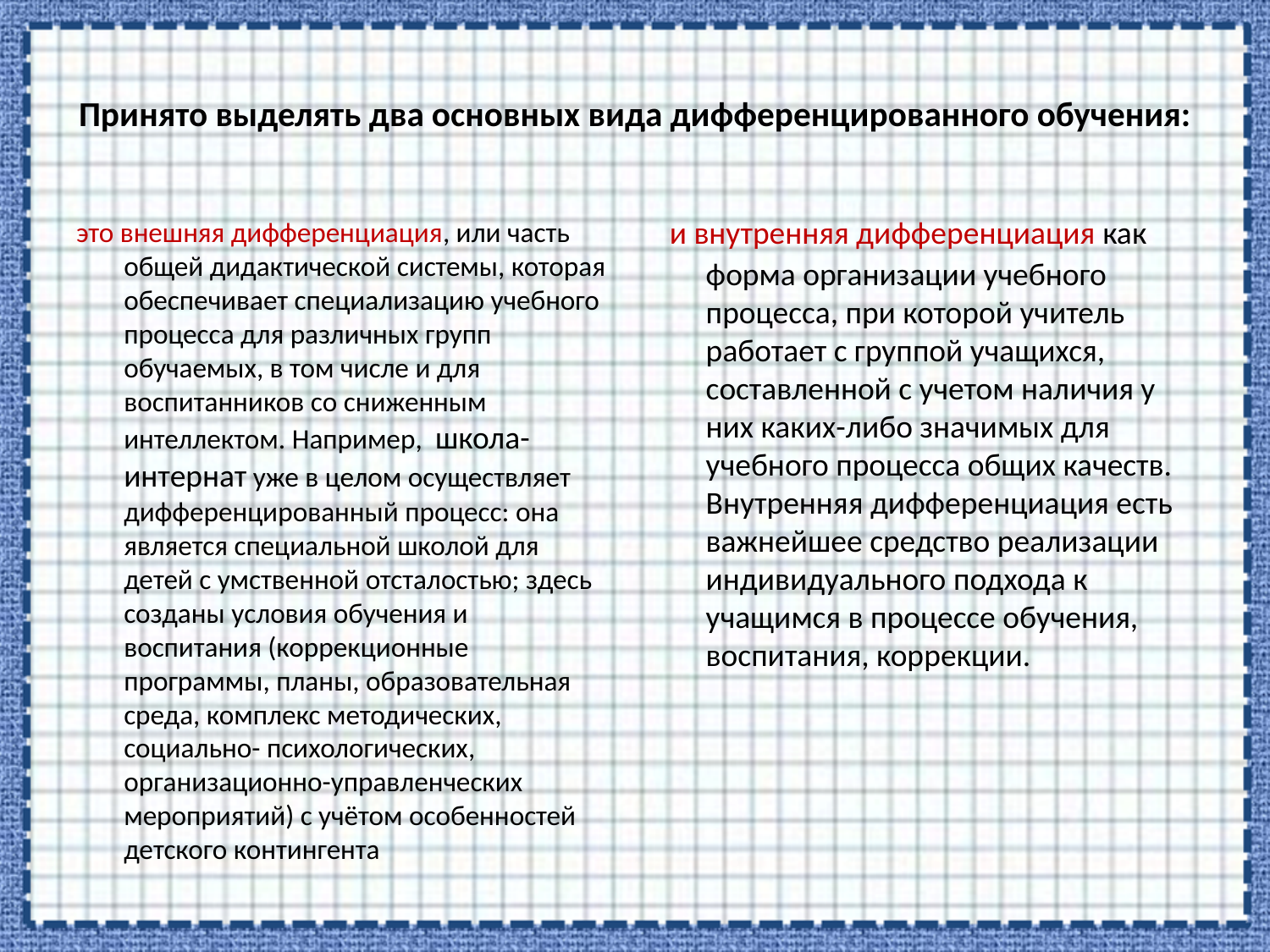

# Принято выделять два основных вида дифференцированного обучения:
 и внутренняя дифференциация как  форма организации учебного процесса, при которой учитель работает с группой учащихся, составленной с учетом наличия у них каких-либо значимых для учебного процесса общих качеств. Внутренняя дифференциация есть важнейшее средство реализации индивидуального подхода к учащимся в процессе обучения, воспитания, коррекции.
это внешняя дифференциация, или часть общей дидактической системы, которая обеспечивает специализацию учебного процесса для различных групп обучаемых, в том числе и для воспитанников со сниженным интеллектом. Например,  школа-интернат уже в целом осуществляет дифференцированный процесс: она является специальной школой для детей с умственной отсталостью; здесь созданы условия обучения и воспитания (коррекционные программы, планы, образовательная среда, комплекс методических, социально- психологических, организационно-управленческих мероприятий) с учётом особенностей детского контингента